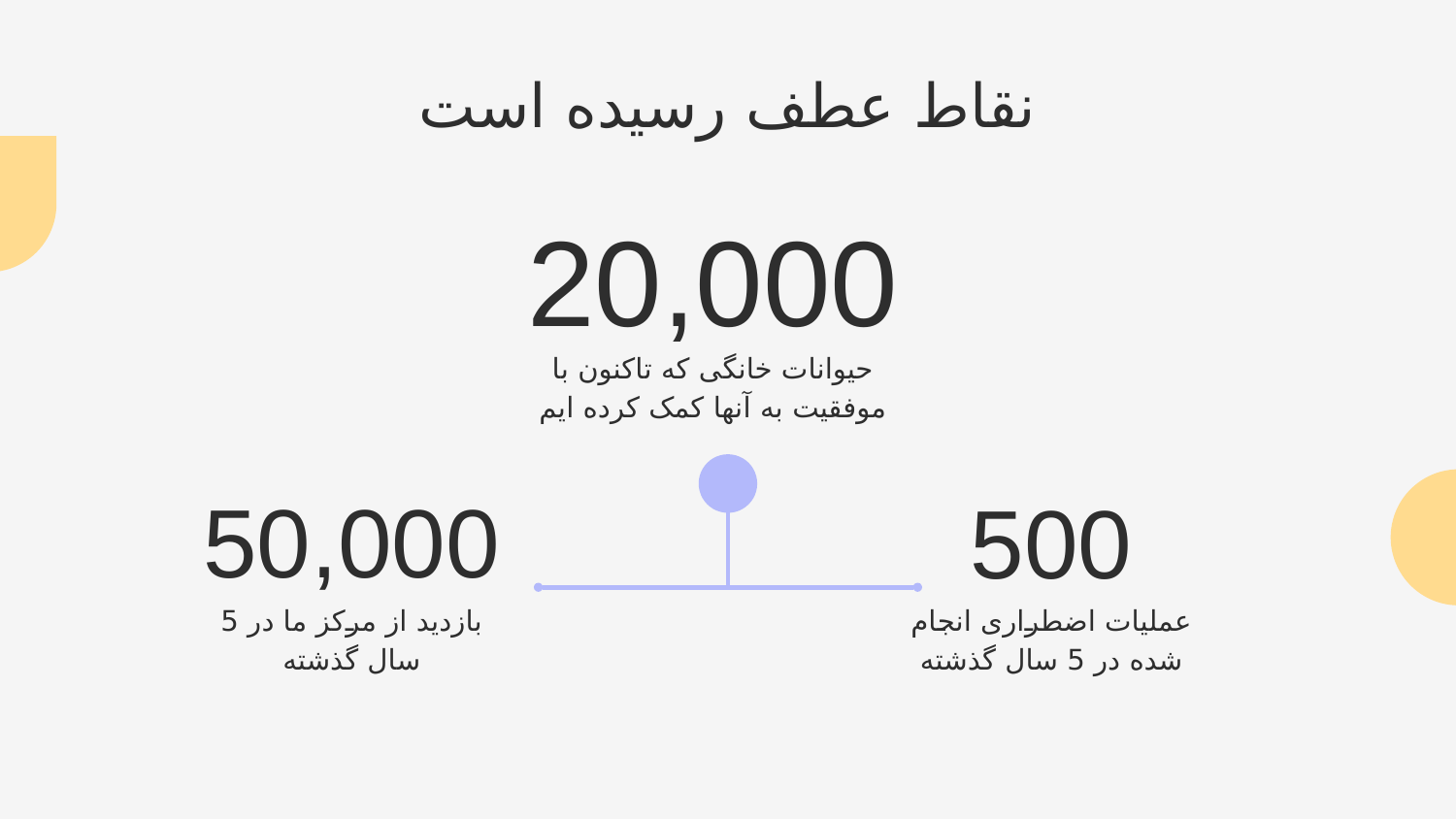

نقاط عطف رسیده است
20,000
حیوانات خانگی که تاکنون با موفقیت به آنها کمک کرده ایم

500
# 50,000
بازدید از مرکز ما در 5 سال گذشته
عملیات اضطراری انجام شده در 5 سال گذشته